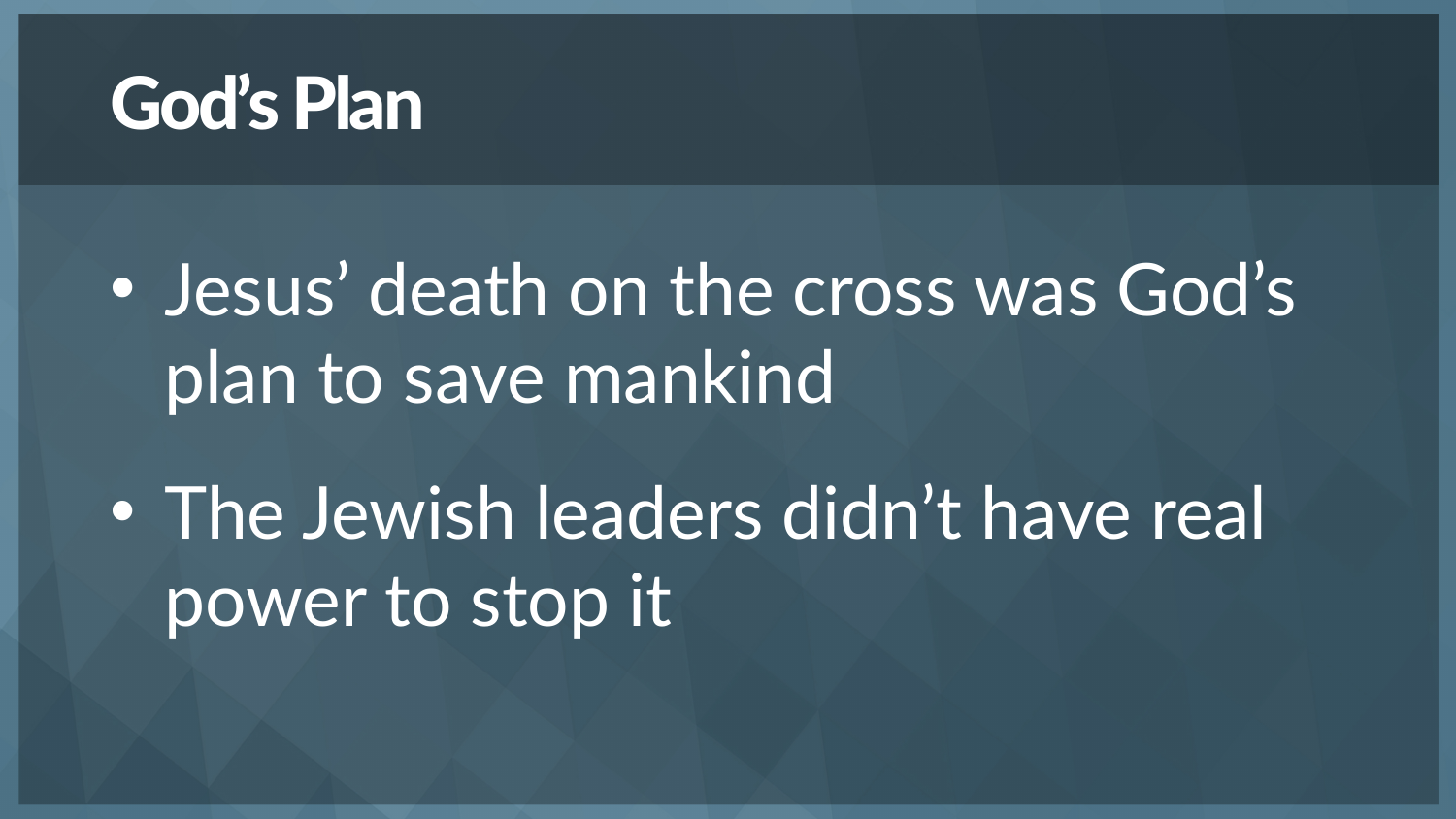

# God’s Plan
Jesus’ death on the cross was God’s plan to save mankind
The Jewish leaders didn’t have real power to stop it